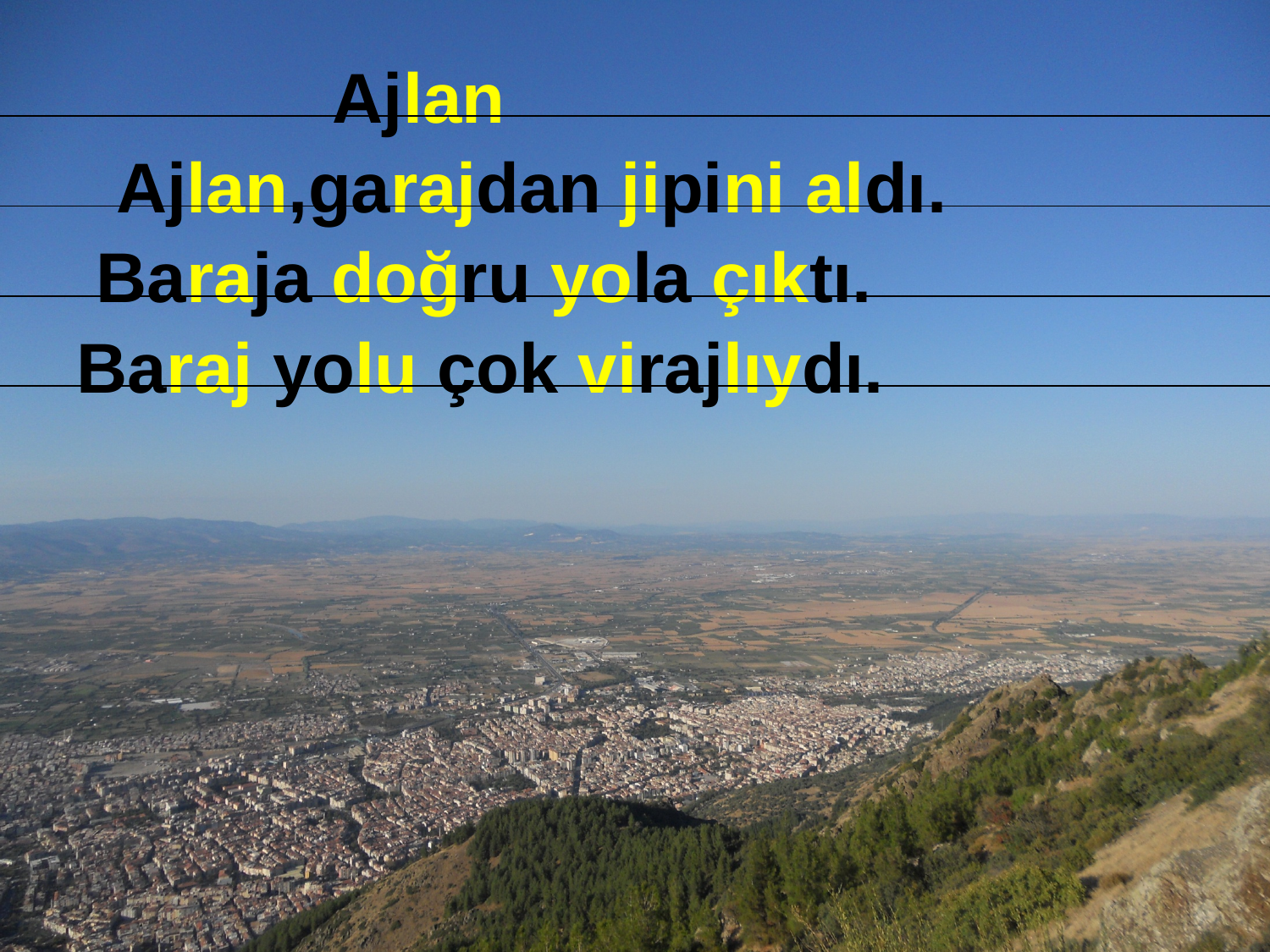

Ajlan
    Ajlan,garajdan jipini aldı.
   Baraja doğru yola çıktı.
  Baraj yolu çok virajlıydı.
Erhan KESKİN